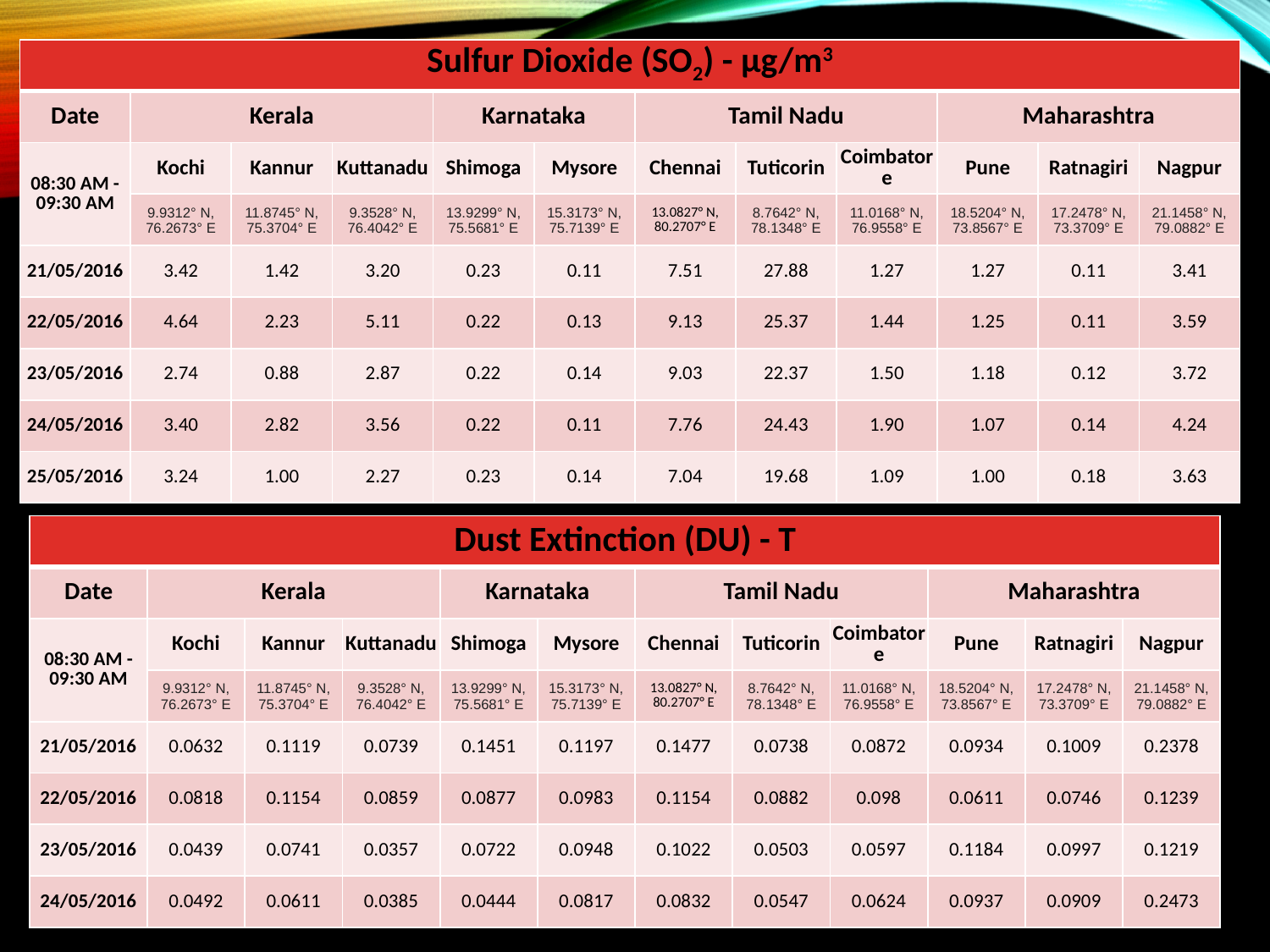

| Sulfur Dioxide (SO2) - µg/m3 |  |  |  |  |  |  |  |  |  |  |  |
| --- | --- | --- | --- | --- | --- | --- | --- | --- | --- | --- | --- |
| Date | Kerala |  |  | Karnataka |  | Tamil Nadu |  |  | Maharashtra |  |  |
| 08:30 AM - 09:30 AM | Kochi | Kannur | Kuttanadu | Shimoga | Mysore | Chennai | Tuticorin | Coimbatore | Pune | Ratnagiri | Nagpur |
|  | 9.9312° N, 76.2673° E | 11.8745° N, 75.3704° E | 9.3528° N, 76.4042° E | 13.9299° N, 75.5681° E | 15.3173° N, 75.7139° E | 13.0827° N, 80.2707° E | 8.7642° N, 78.1348° E | 11.0168° N, 76.9558° E | 18.5204° N, 73.8567° E | 17.2478° N, 73.3709° E | 21.1458° N, 79.0882° E |
| 21/05/2016 | 3.42 | 1.42 | 3.20 | 0.23 | 0.11 | 7.51 | 27.88 | 1.27 | 1.27 | 0.11 | 3.41 |
| 22/05/2016 | 4.64 | 2.23 | 5.11 | 0.22 | 0.13 | 9.13 | 25.37 | 1.44 | 1.25 | 0.11 | 3.59 |
| 23/05/2016 | 2.74 | 0.88 | 2.87 | 0.22 | 0.14 | 9.03 | 22.37 | 1.50 | 1.18 | 0.12 | 3.72 |
| 24/05/2016 | 3.40 | 2.82 | 3.56 | 0.22 | 0.11 | 7.76 | 24.43 | 1.90 | 1.07 | 0.14 | 4.24 |
| 25/05/2016 | 3.24 | 1.00 | 2.27 | 0.23 | 0.14 | 7.04 | 19.68 | 1.09 | 1.00 | 0.18 | 3.63 |
| Dust Extinction (DU) - T |  |  |  |  |  |  |  |  |  |  |  |
| --- | --- | --- | --- | --- | --- | --- | --- | --- | --- | --- | --- |
| Date | Kerala |  |  | Karnataka |  | Tamil Nadu |  |  | Maharashtra |  |  |
| 08:30 AM - 09:30 AM | Kochi | Kannur | Kuttanadu | Shimoga | Mysore | Chennai | Tuticorin | Coimbatore | Pune | Ratnagiri | Nagpur |
|  | 9.9312° N, 76.2673° E | 11.8745° N, 75.3704° E | 9.3528° N, 76.4042° E | 13.9299° N, 75.5681° E | 15.3173° N, 75.7139° E | 13.0827° N, 80.2707° E | 8.7642° N, 78.1348° E | 11.0168° N, 76.9558° E | 18.5204° N, 73.8567° E | 17.2478° N, 73.3709° E | 21.1458° N, 79.0882° E |
| 21/05/2016 | 0.0632 | 0.1119 | 0.0739 | 0.1451 | 0.1197 | 0.1477 | 0.0738 | 0.0872 | 0.0934 | 0.1009 | 0.2378 |
| 22/05/2016 | 0.0818 | 0.1154 | 0.0859 | 0.0877 | 0.0983 | 0.1154 | 0.0882 | 0.098 | 0.0611 | 0.0746 | 0.1239 |
| 23/05/2016 | 0.0439 | 0.0741 | 0.0357 | 0.0722 | 0.0948 | 0.1022 | 0.0503 | 0.0597 | 0.1184 | 0.0997 | 0.1219 |
| 24/05/2016 | 0.0492 | 0.0611 | 0.0385 | 0.0444 | 0.0817 | 0.0832 | 0.0547 | 0.0624 | 0.0937 | 0.0909 | 0.2473 |